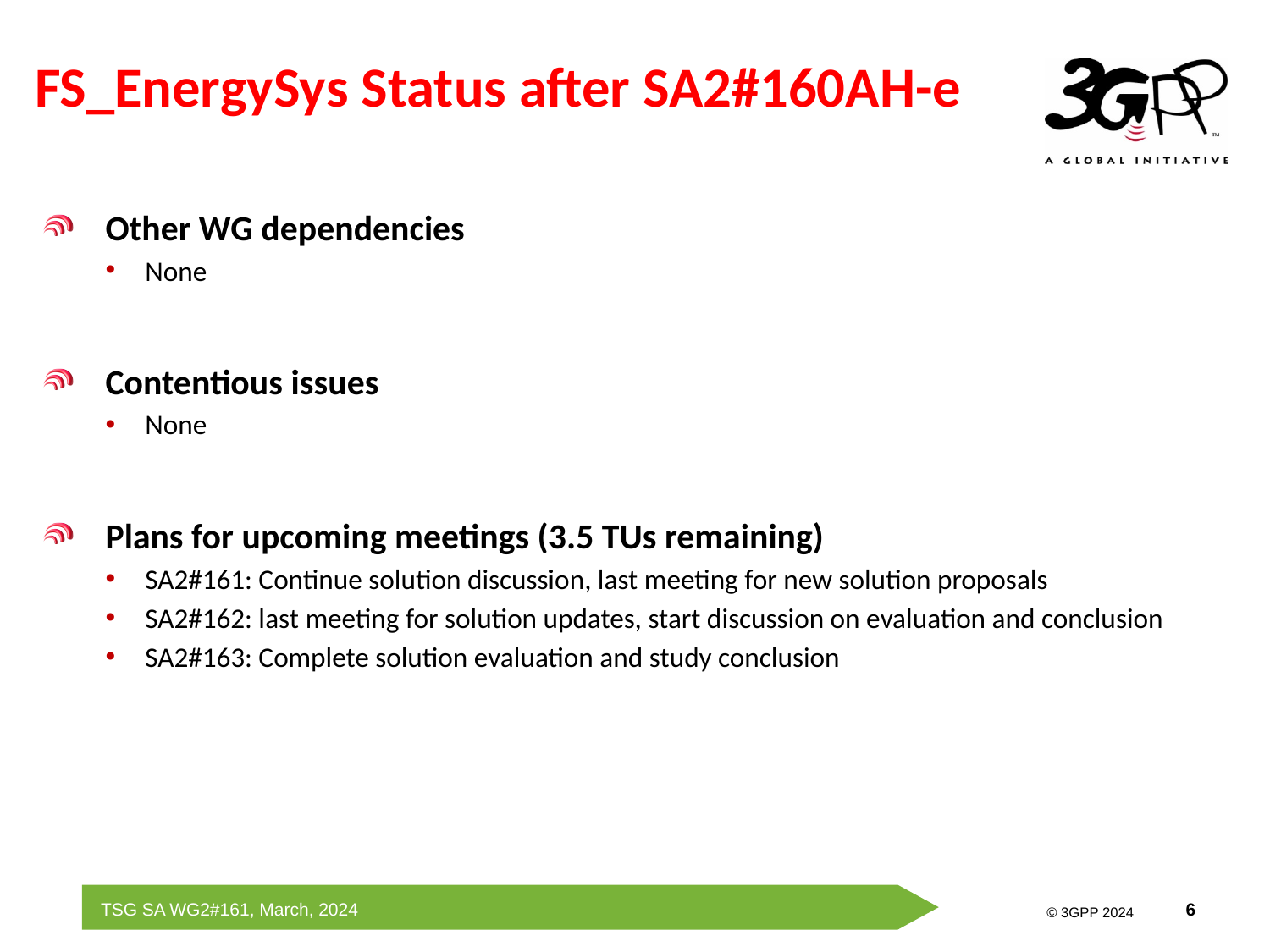

# FS_EnergySys Status after SA2#160AH-e
Other WG dependencies
None

Contentious issues
None

Plans for upcoming meetings (3.5 TUs remaining)
SA2#161: Continue solution discussion, last meeting for new solution proposals
SA2#162: last meeting for solution updates, start discussion on evaluation and conclusion
SA2#163: Complete solution evaluation and study conclusion